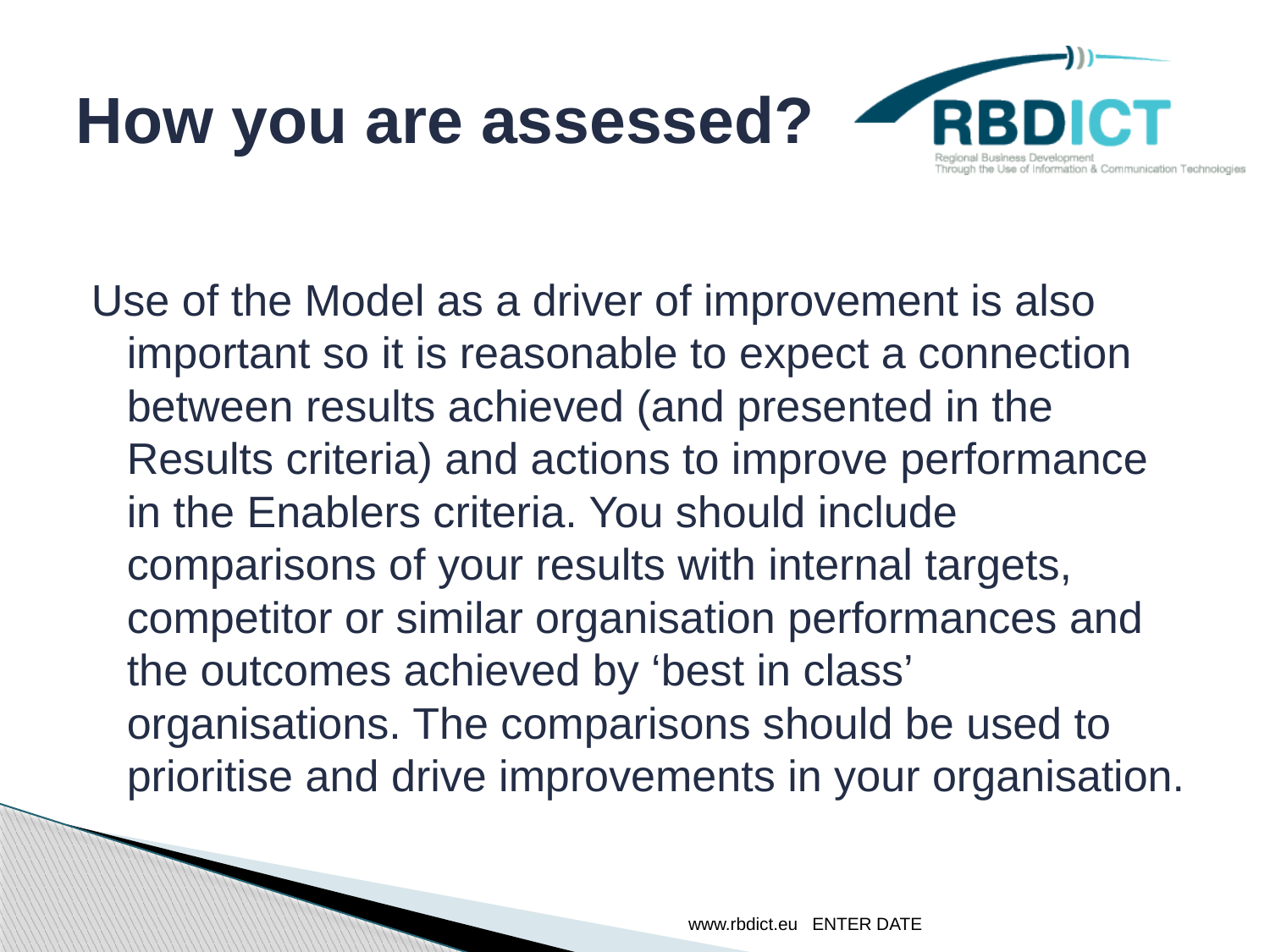

# How you are assessed?

Use of the Model as a driver of improvement is also important so it is reasonable to expect a connection between results achieved (and presented in the Results criteria) and actions to improve performance in the Enablers criteria. You should include comparisons of your results with internal targets, competitor or similar organisation performances and the outcomes achieved by ‘best in class’ organisations. The comparisons should be used to prioritise and drive improvements in your organisation.
www.rbdict.eu   ENTER DATE